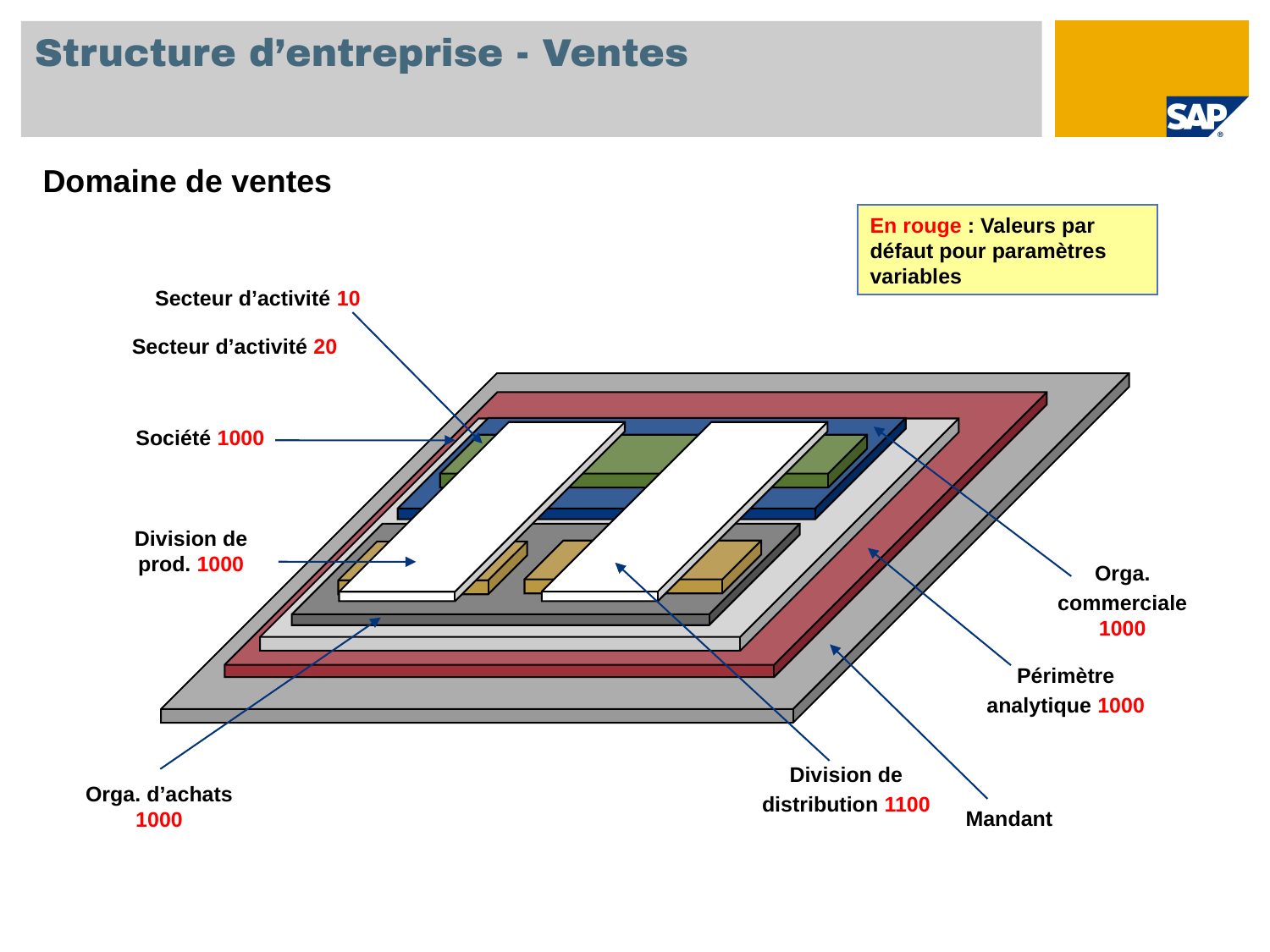

# Structure d’entreprise - Ventes
Domaine de ventes
En rouge : Valeurs par défaut pour paramètres variables
Secteur d’activité 10

Secteur d’activité 20

Société 1000

Division de prod. 1000

Orga.
commerciale
1000

Périmètre
analytique 1000
Division de
distribution 1100
Orga. d’achats
1000
Mandant